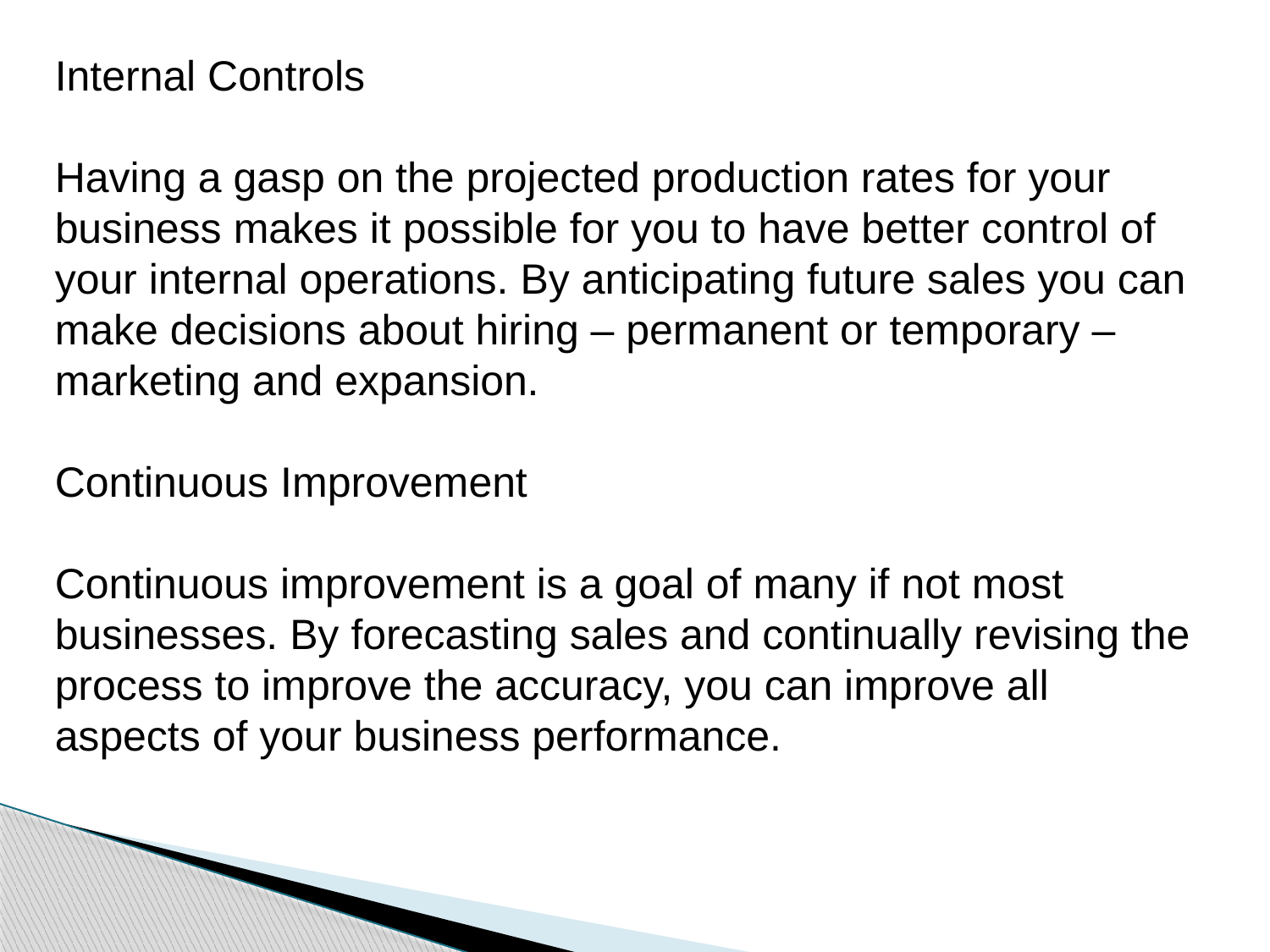

Internal Controls

Having a gasp on the projected production rates for your business makes it possible for you to have better control of your internal operations. By anticipating future sales you can make decisions about hiring – permanent or temporary – marketing and expansion.

Continuous Improvement

Continuous improvement is a goal of many if not most businesses. By forecasting sales and continually revising the process to improve the accuracy, you can improve all aspects of your business performance.